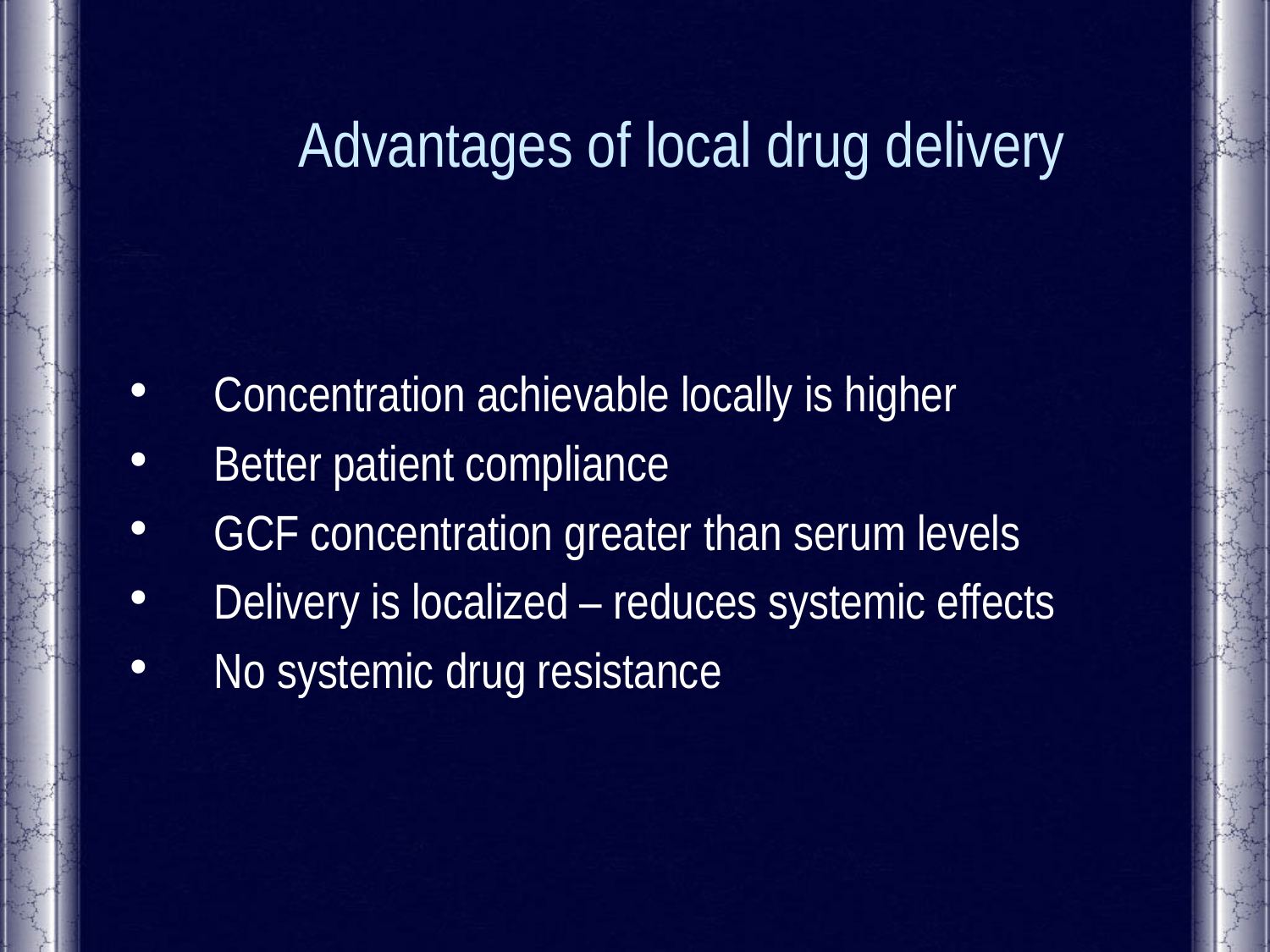

# Advantages of local drug delivery
Concentration achievable locally is higher
Better patient compliance
GCF concentration greater than serum levels
Delivery is localized – reduces systemic effects
No systemic drug resistance